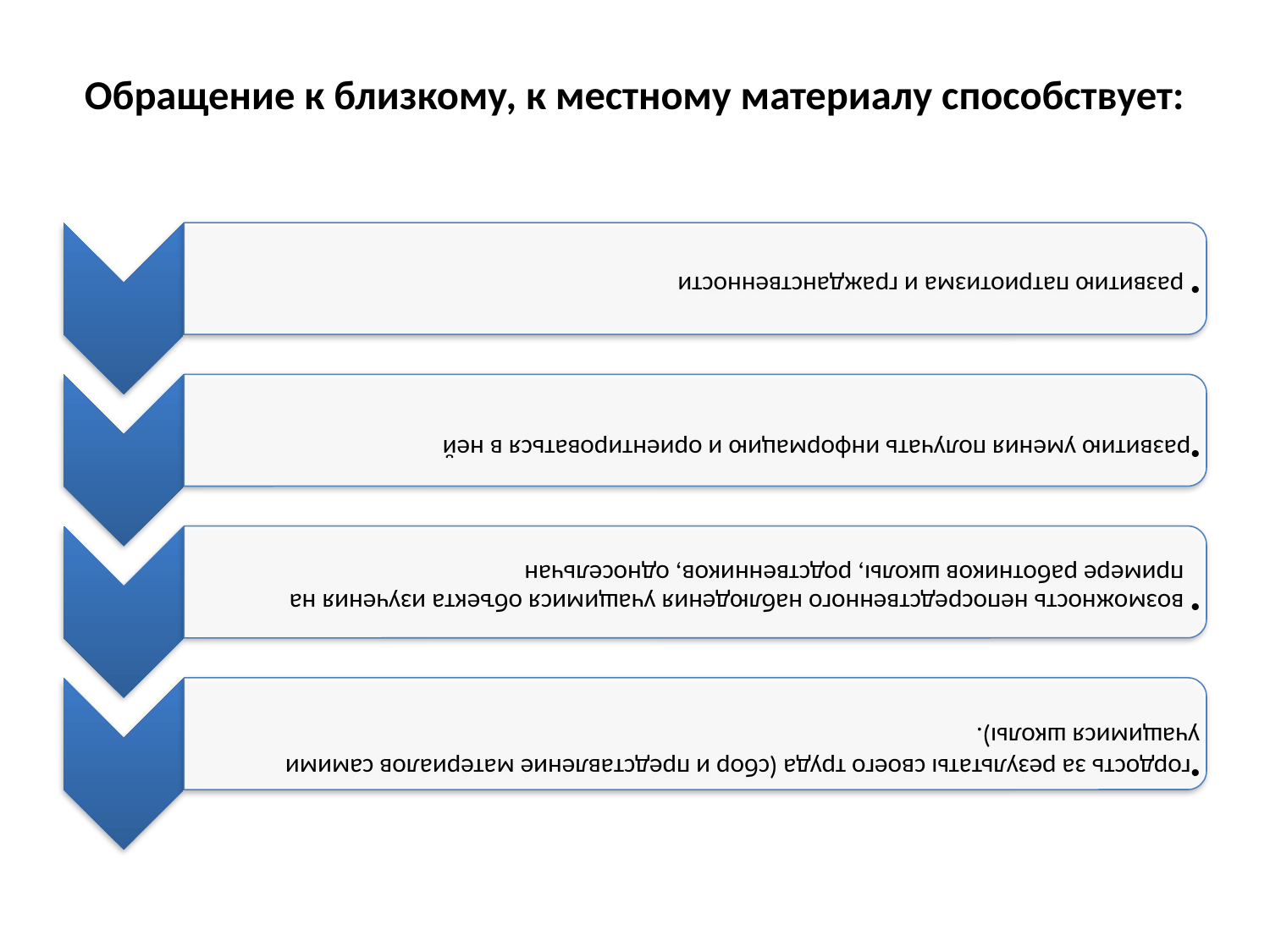

# Обращение к близкому, к местному материалу способствует:

развитию патриотизма и гражданственности

развитию умения получать информацию и ориентироваться в ней

возможность непосредственного наблюдения учащимися объекта изучения на примере работников школы, родственников, односельчан

гордость за результаты своего труда (сбор и представление материалов самими учащимися школы).